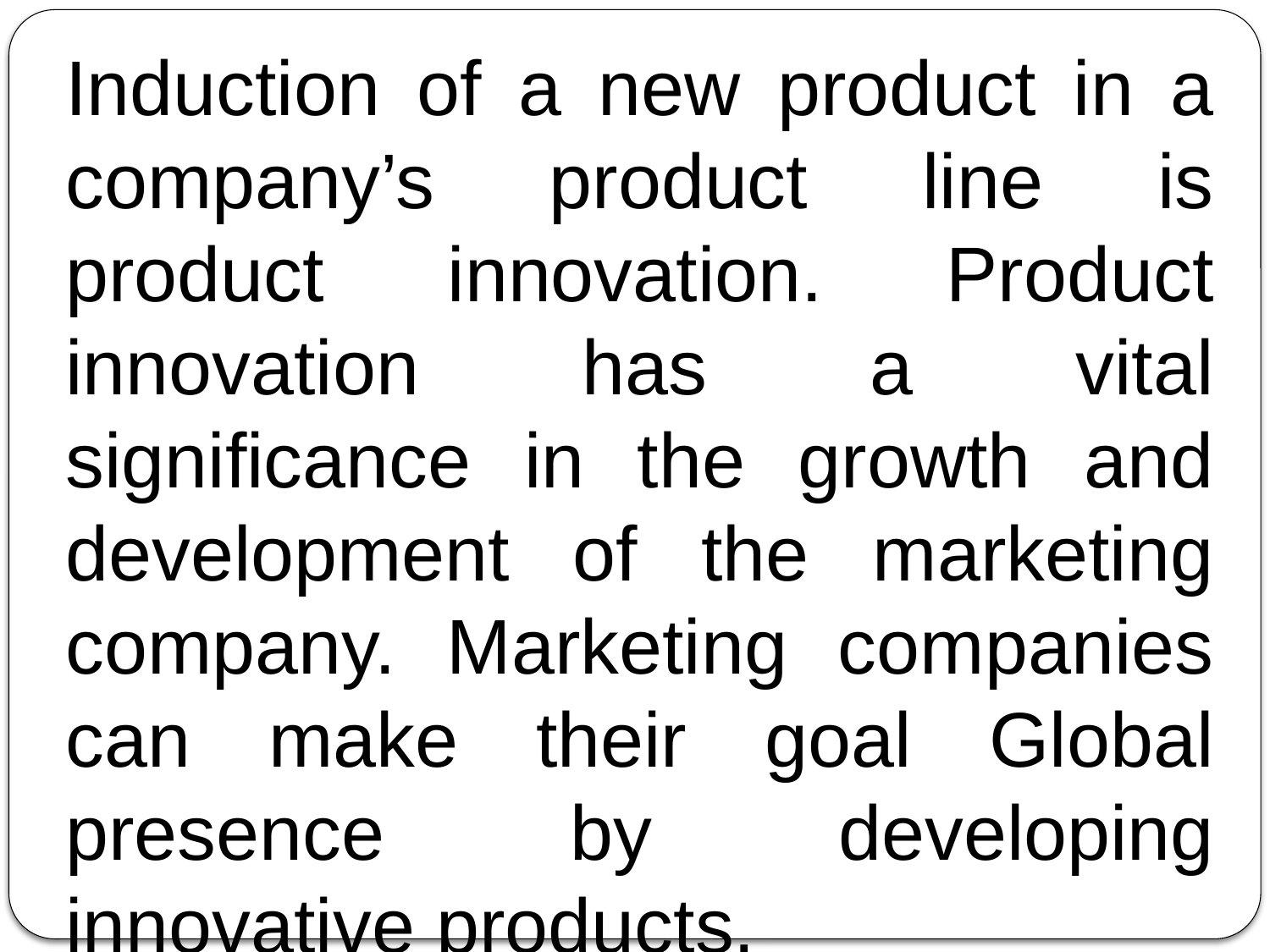

Induction of a new product in a company’s product line is product innovation. Product innovation has a vital significance in the growth and development of the marketing company. Marketing companies can make their goal Global presence by developing innovative products.